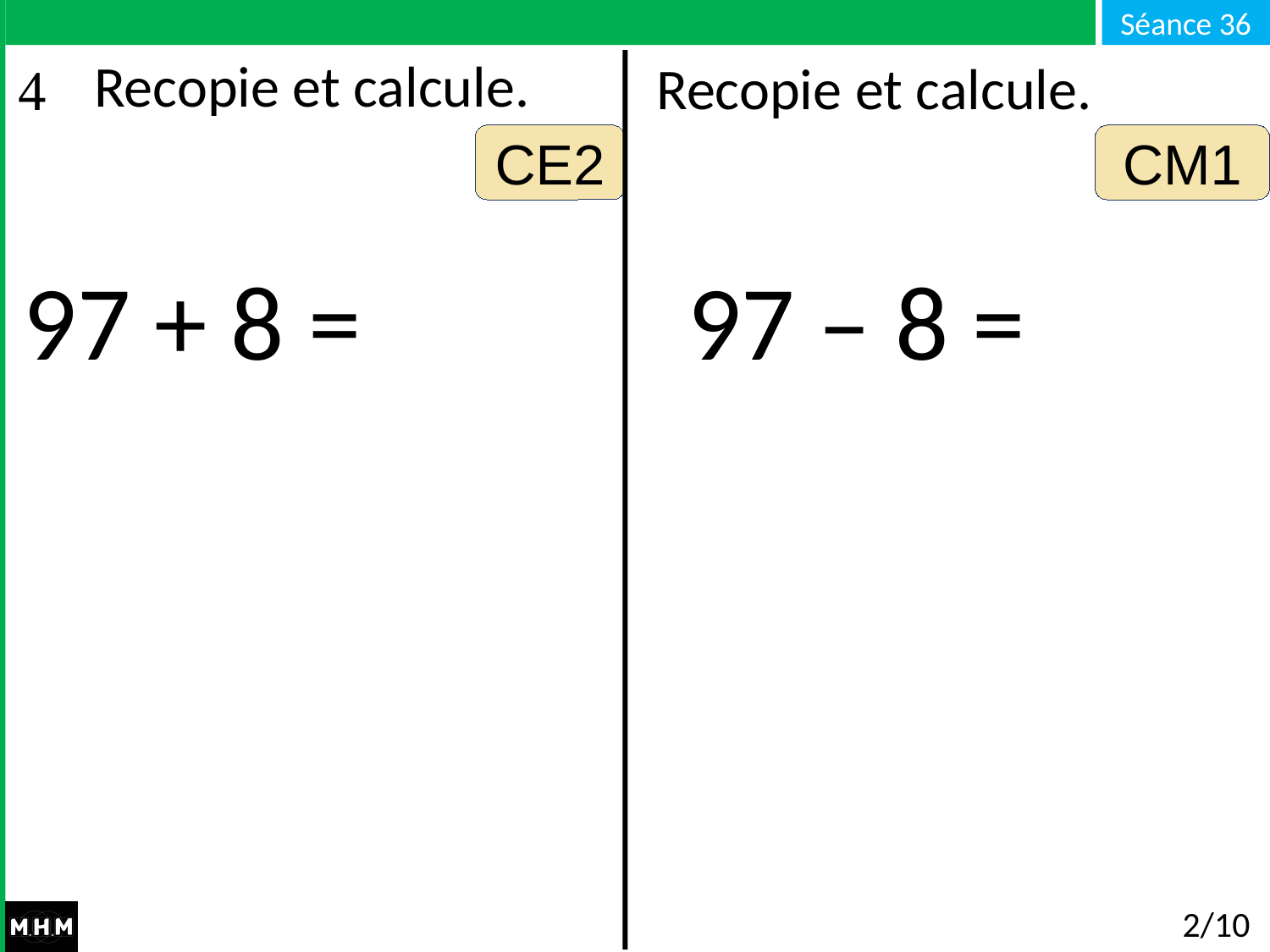

# Recopie et calcule.
Recopie et calcule.
CE2
CM1
97 + 8 =
97 – 8 =
2/10